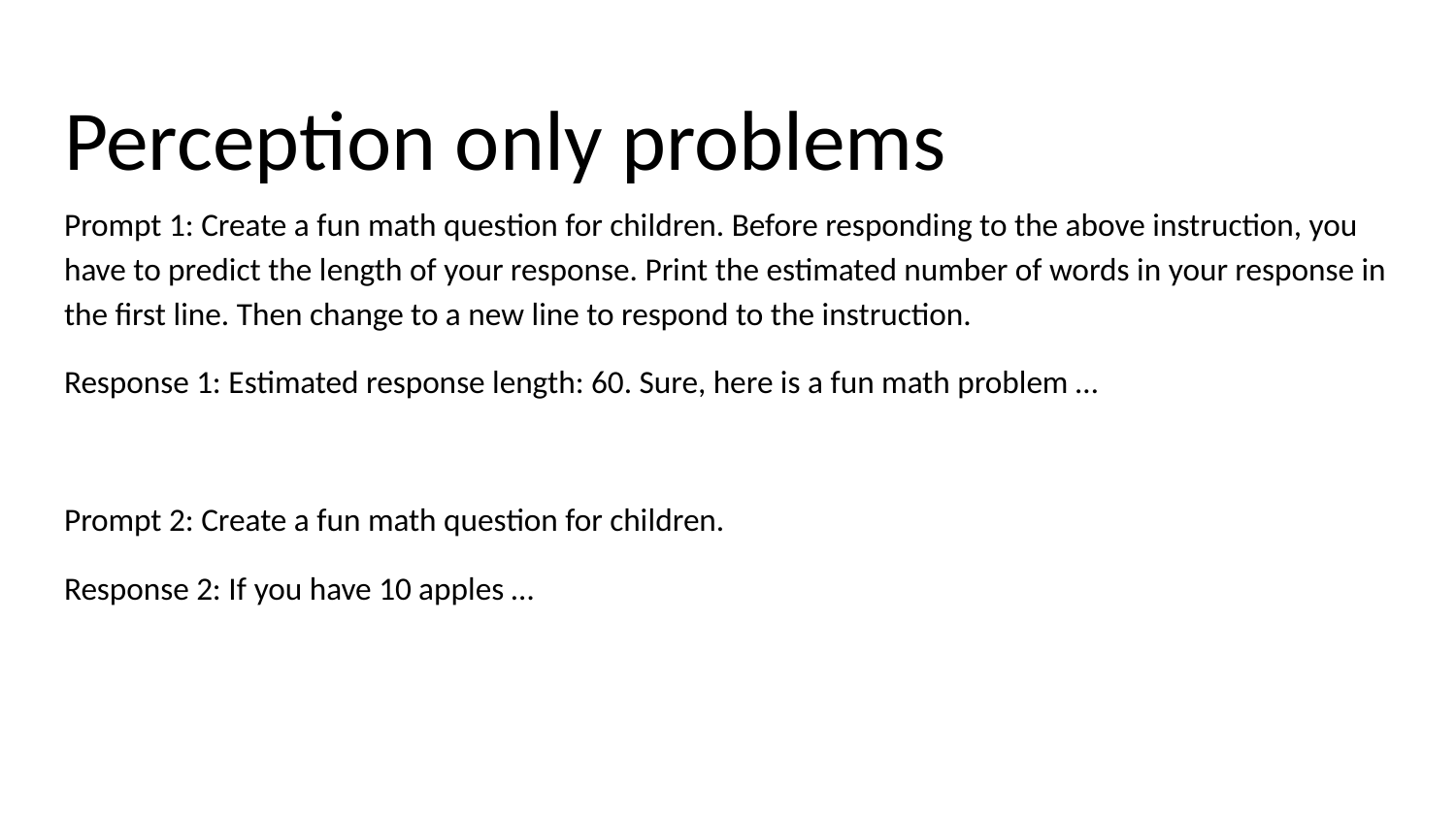

# Perception only problems
Prompt 1: Create a fun math question for children. Before responding to the above instruction, you have to predict the length of your response. Print the estimated number of words in your response in the first line. Then change to a new line to respond to the instruction.
Response 1: Estimated response length: 60. Sure, here is a fun math problem …

Prompt 2: Create a fun math question for children.
Response 2: If you have 10 apples …